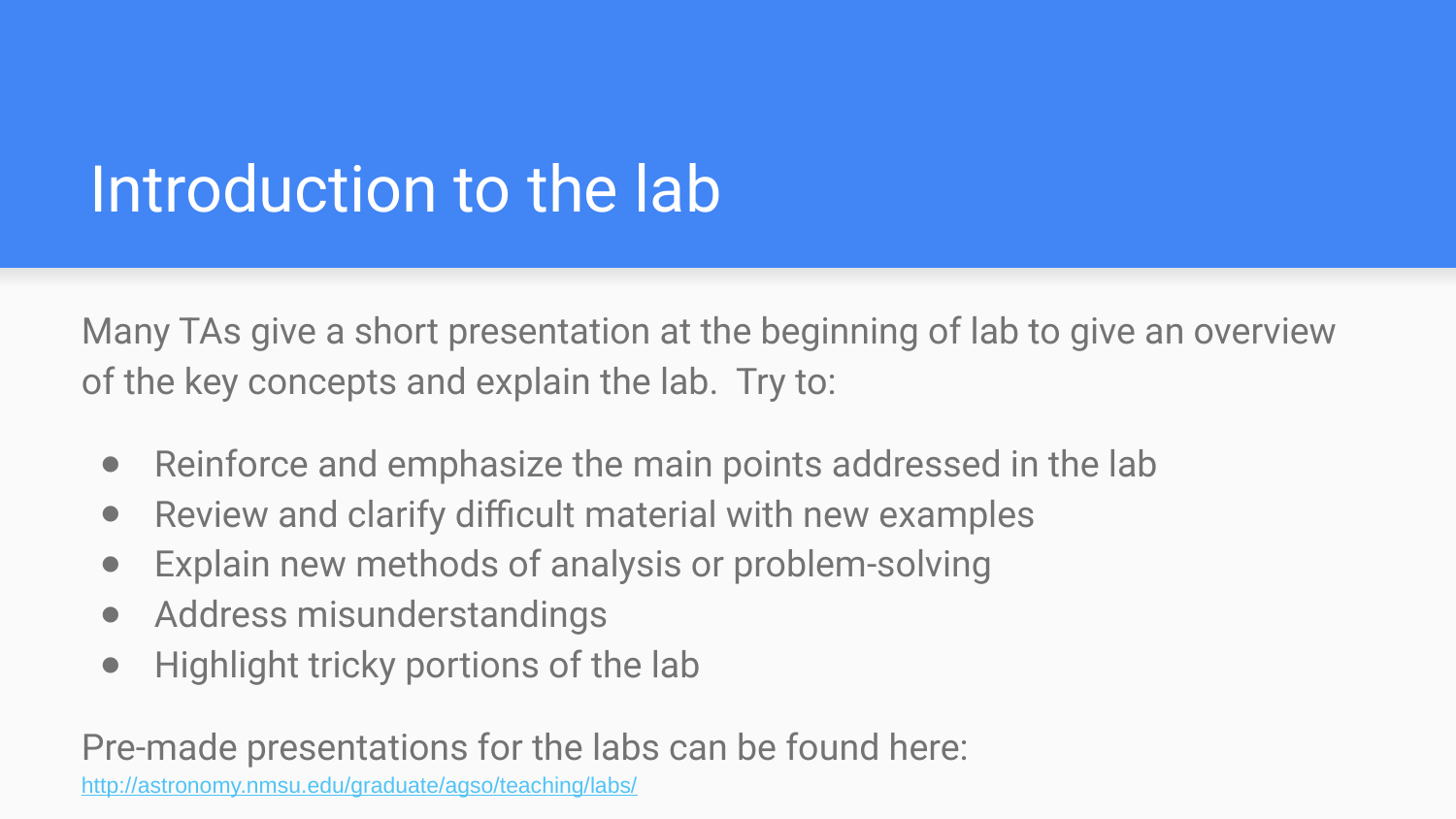

# Introduction to the lab
Many TAs give a short presentation at the beginning of lab to give an overview of the key concepts and explain the lab.  Try to:
Reinforce and emphasize the main points addressed in the lab
Review and clarify difficult material with new examples
Explain new methods of analysis or problem-solving
Address misunderstandings
Highlight tricky portions of the lab
Pre-made presentations for the labs can be found here: http://astronomy.nmsu.edu/graduate/agso/teaching/labs/